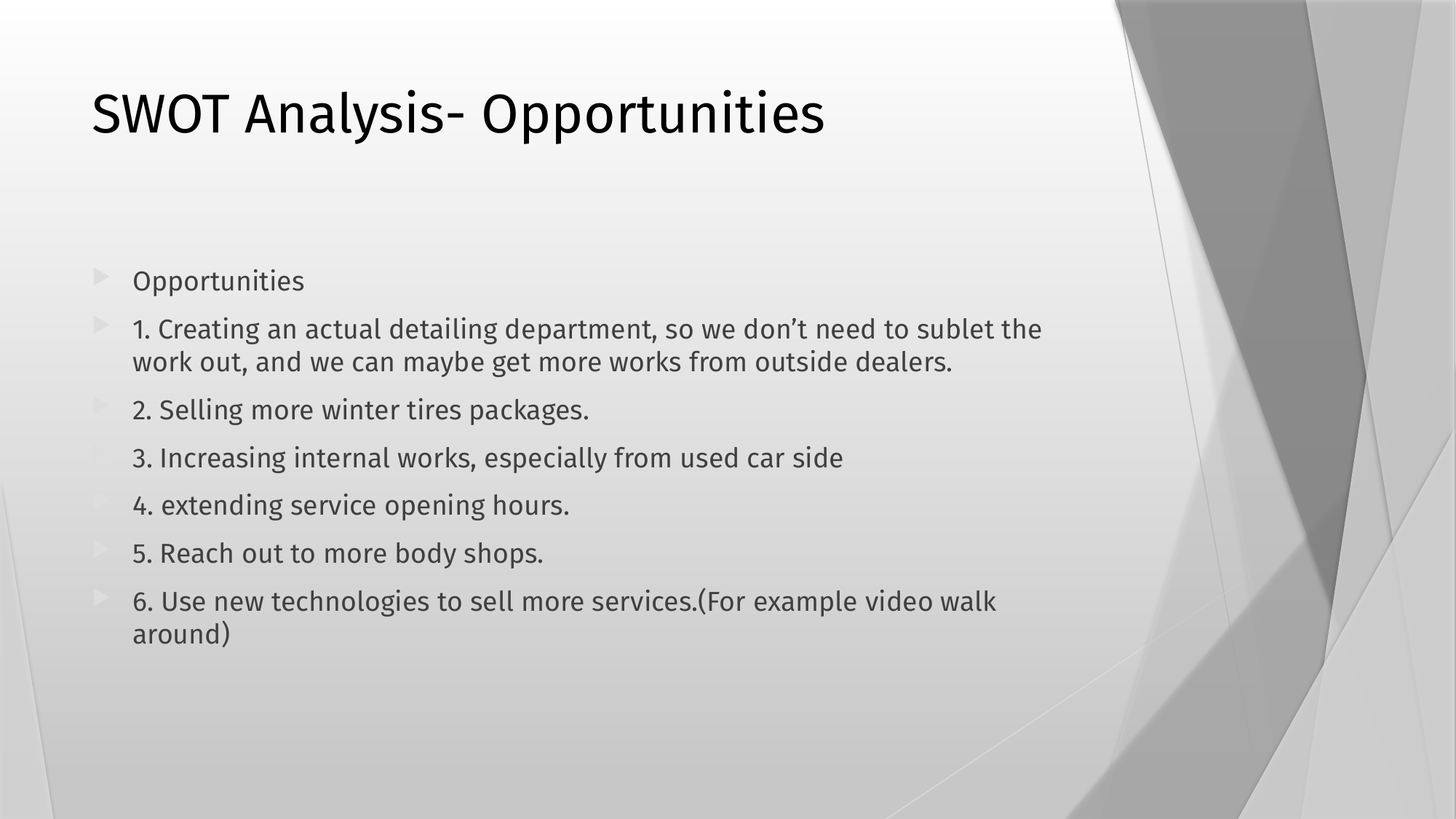

# SWOT Analysis- Opportunities
Opportunities
1. Creating an actual detailing department, so we don’t need to sublet the work out, and we can maybe get more works from outside dealers.
2. Selling more winter tires packages.
3. Increasing internal works, especially from used car side
4. extending service opening hours.
5. Reach out to more body shops.
6. Use new technologies to sell more services.(For example video walk around)